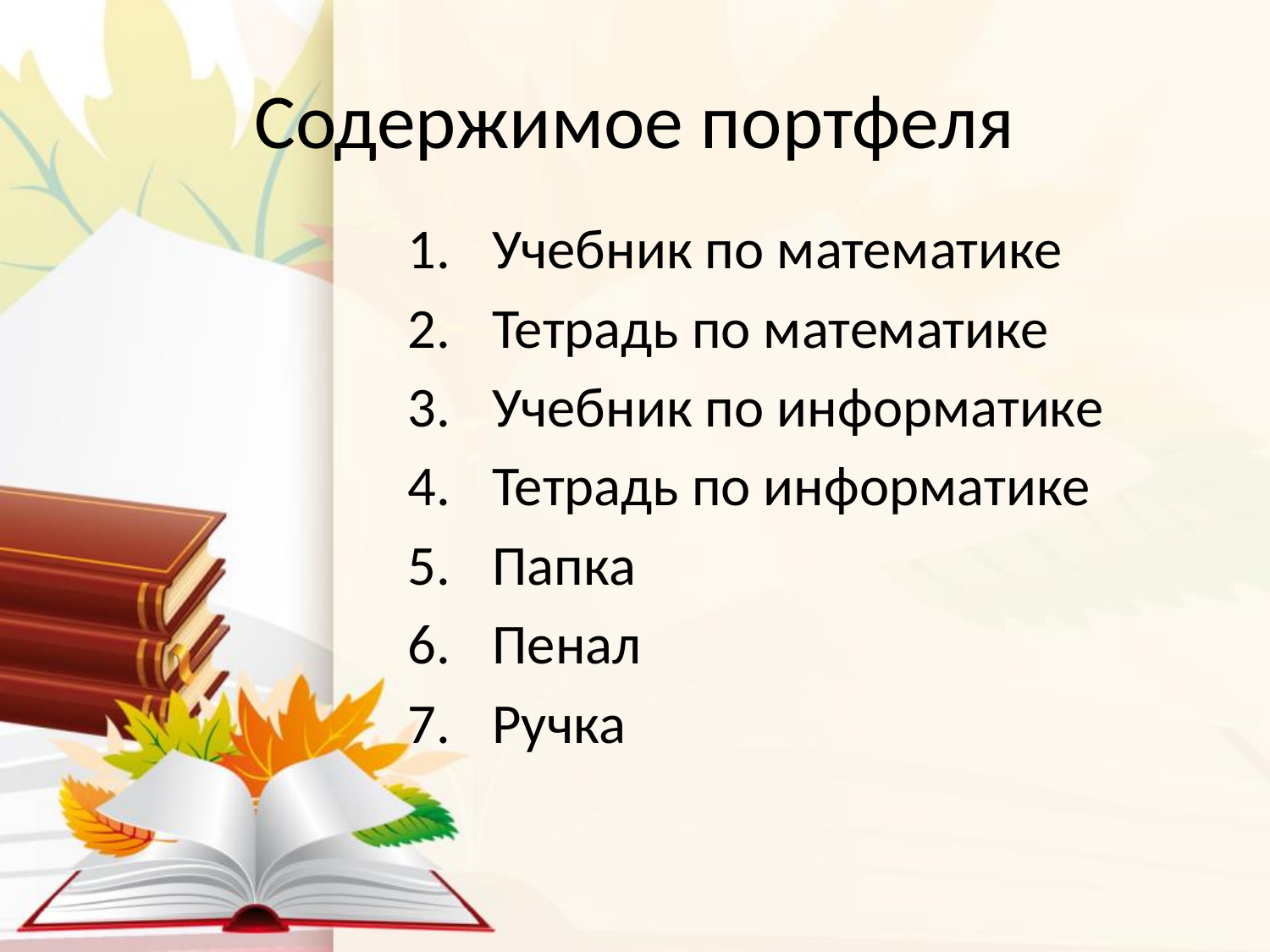

# Содержимое портфеля
Учебник по математике
Тетрадь по математике
Учебник по информатике
Тетрадь по информатике
Папка
Пенал
Ручка